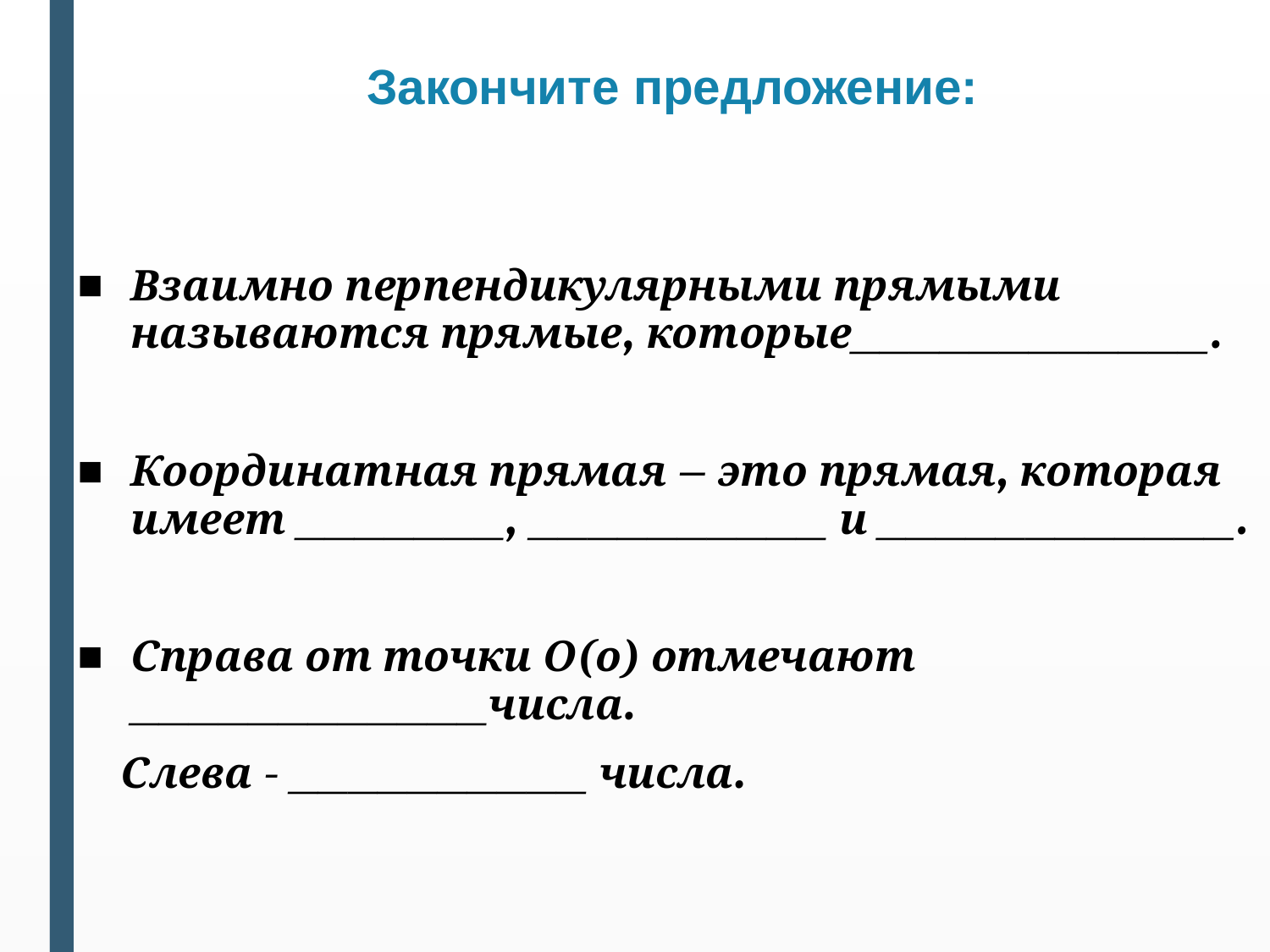

# Закончите предложение:
Взаимно перпендикулярными прямыми называются прямые, которые____________.

Координатная прямая – это прямая, которая имеет _______, __________ и ____________.

Справа от точки О(о) отмечают ____________числа.
    Слева - __________ числа.